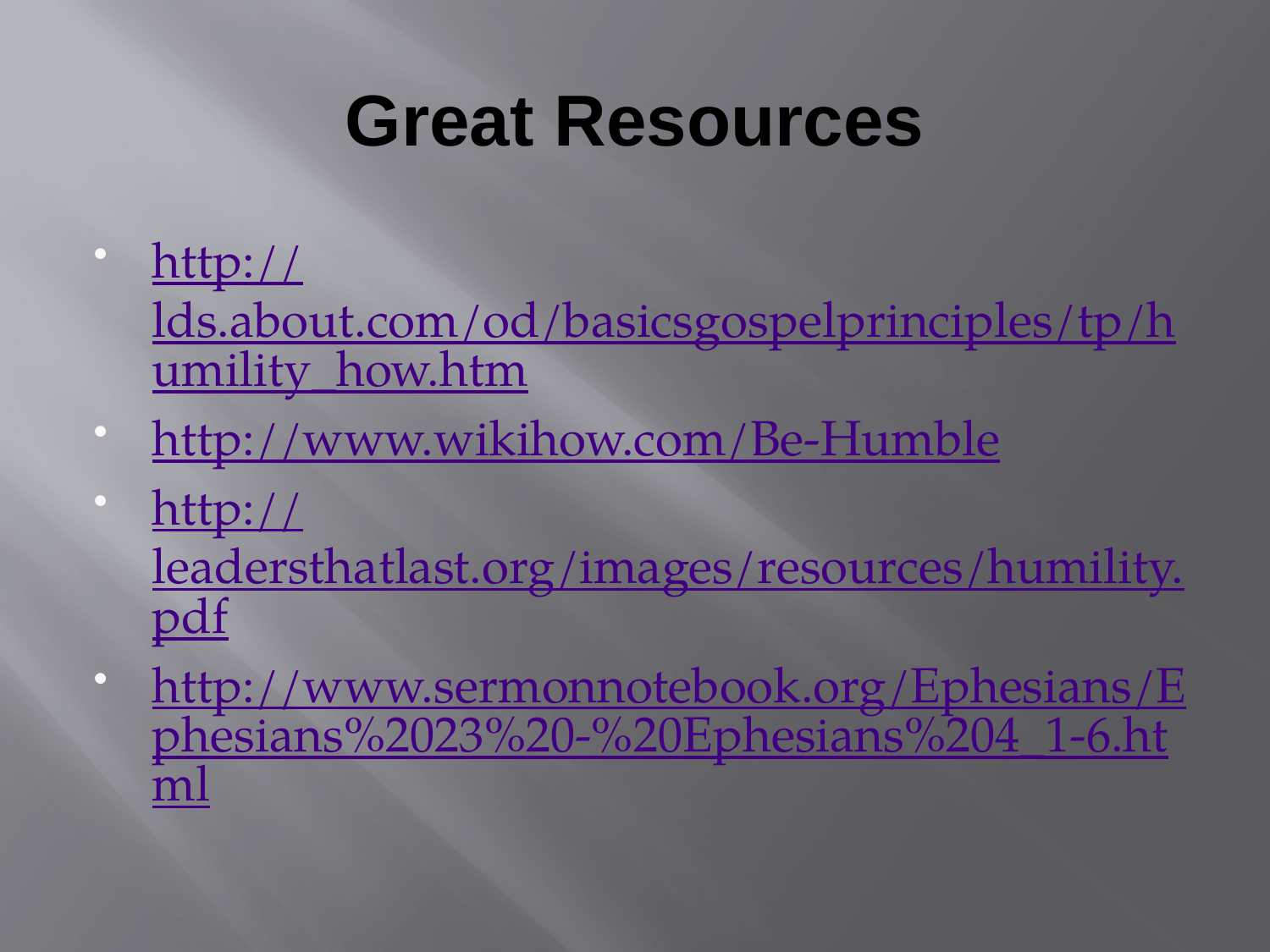

# Great Resources
http://lds.about.com/od/basicsgospelprinciples/tp/humility_how.htm
http://www.wikihow.com/Be-Humble
http://leadersthatlast.org/images/resources/humility.pdf
http://www.sermonnotebook.org/Ephesians/Ephesians%2023%20-%20Ephesians%204_1-6.html